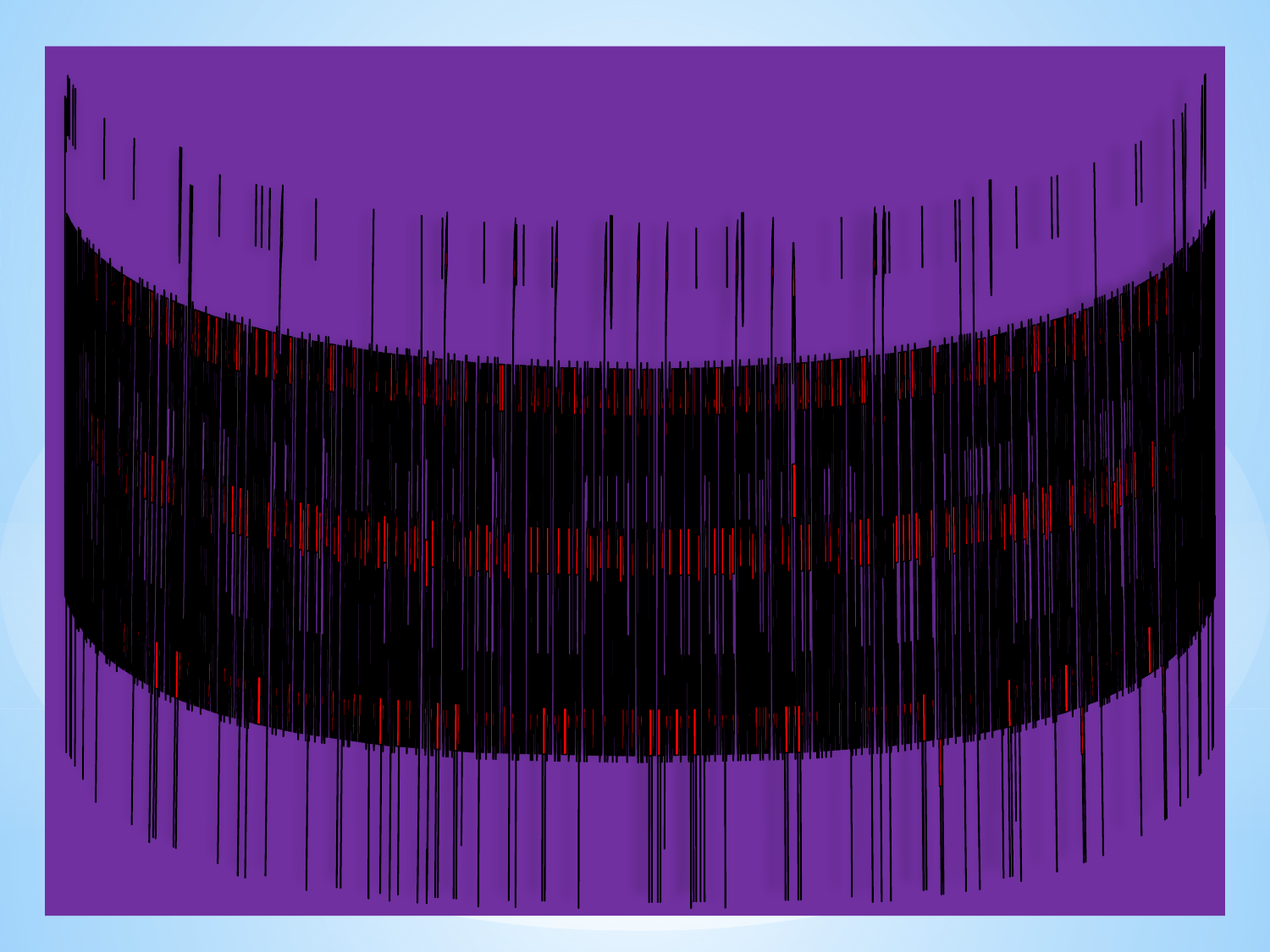

Ерітіндінің осы қасиеттерін коллигативтік қасиеттер деп атайды.Коллигативтік қасиеттер еріткіштің табиғаты мен еріген заттың қоюлығына(концентрациясына) тәуелді болады,яғни еріген заттың бірлік көлемдегі бөлшектер санына байланысты болады да,бөлшектердің қасиеттеріне байланыссыз болады.Әдетте коллагативтік қасиеттер бір-біріне тепе теңдікке тұрған екі фаза (атап айтқанда,еріген зат пен еріткіштен тұратын фаза және таза еріткіштен тұратын фаза)болғанда байқалады.